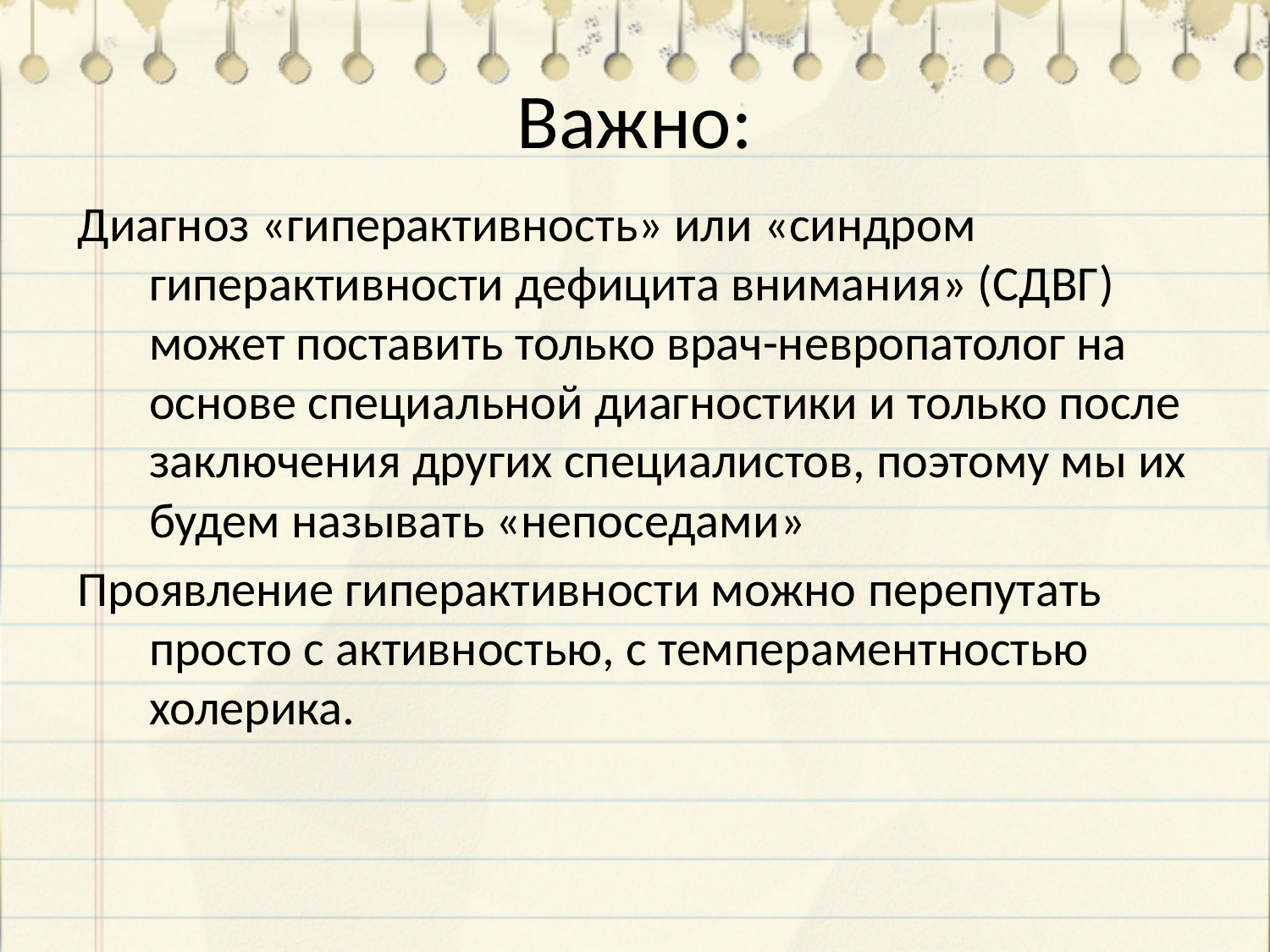

# Важно:
Диагноз «гиперактивность» или «синдром гиперактивности дефицита внимания» (СДВГ) может поставить только врач-невропатолог на основе специальной диагностики и только после заключения других специалистов, поэтому мы их будем называть «непоседами»
Проявление гиперактивности можно перепутать просто с активностью, с темпераментностью холерика.